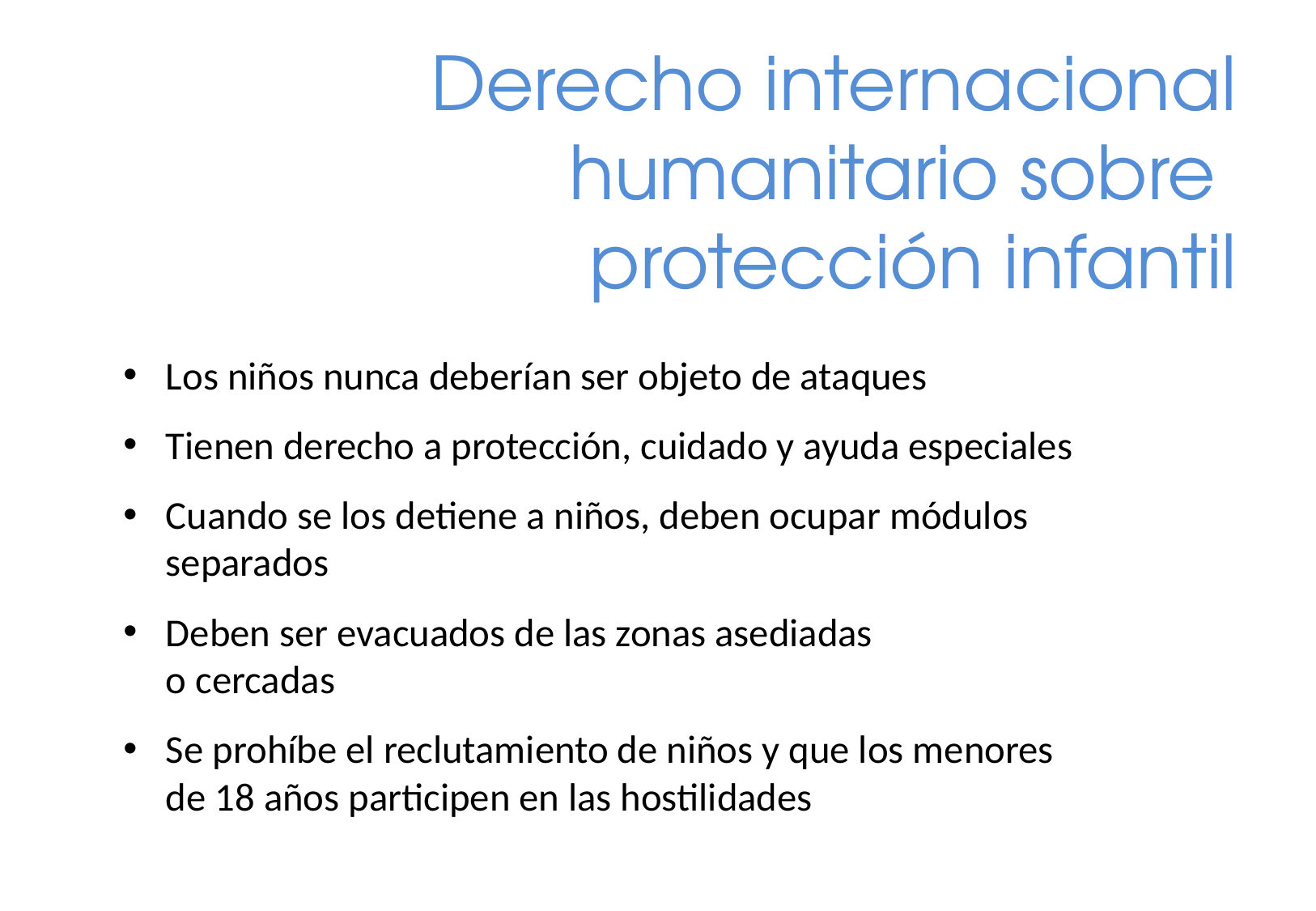

# Derecho internacional humanitario sobre protección infantil
Los niños nunca deberían ser objeto de ataques
Tienen derecho a protección, cuidado y ayuda especiales
Cuando se los detiene a niños, deben ocupar módulos separados
Deben ser evacuados de las zonas asediadas
o cercadas
Se prohíbe el reclutamiento de niños y que los menores
de 18 años participen en las hostilidades